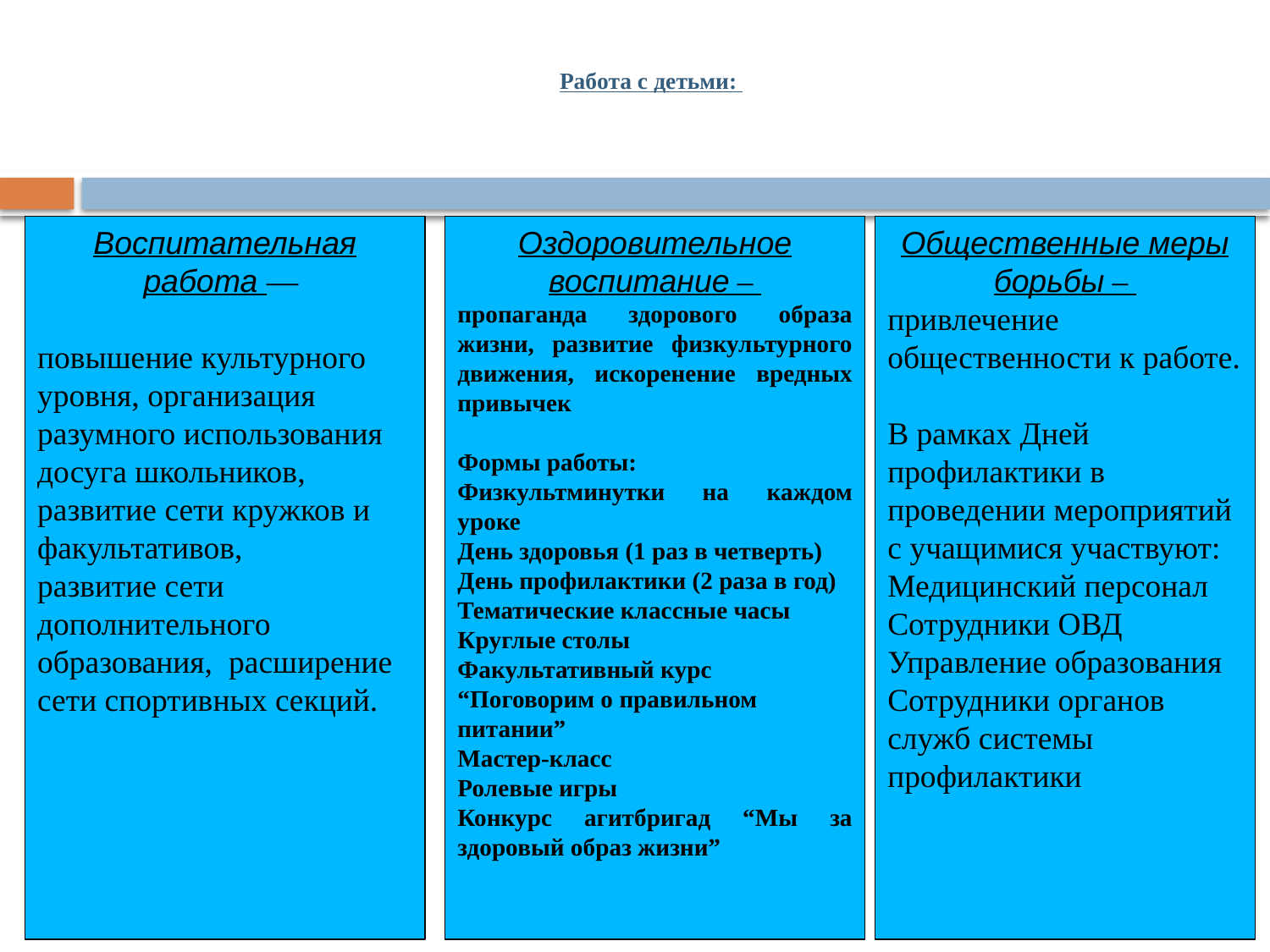

# Работа с детьми:
Воспитательная работа —

повышение культурного уровня, организация разумного использования досуга школьников, развитие сети кружков и факультативов,
развитие сети дополнительного образования,  расширение сети спортивных секций.

Оздоровительное воспитание –
пропаганда здорового образа жизни, развитие физкультурного движения, искоренение вредных привычек

Формы работы:
Физкультминутки на каждом уроке
День здоровья (1 раз в четверть)
День профилактики (2 раза в год)
Тематические классные часы
Круглые столы
Факультативный курс “Поговорим о правильном питании”
Мастер-класс
Ролевые игры
Конкурс агитбригад “Мы за здоровый образ жизни”

Общественные меры борьбы –
привлечение общественности к работе.

В рамках Дней профилактики в проведении мероприятий с учащимися участвуют:
Медицинский персонал
Сотрудники ОВД
Управление образования
Сотрудники органов служб системы профилактики